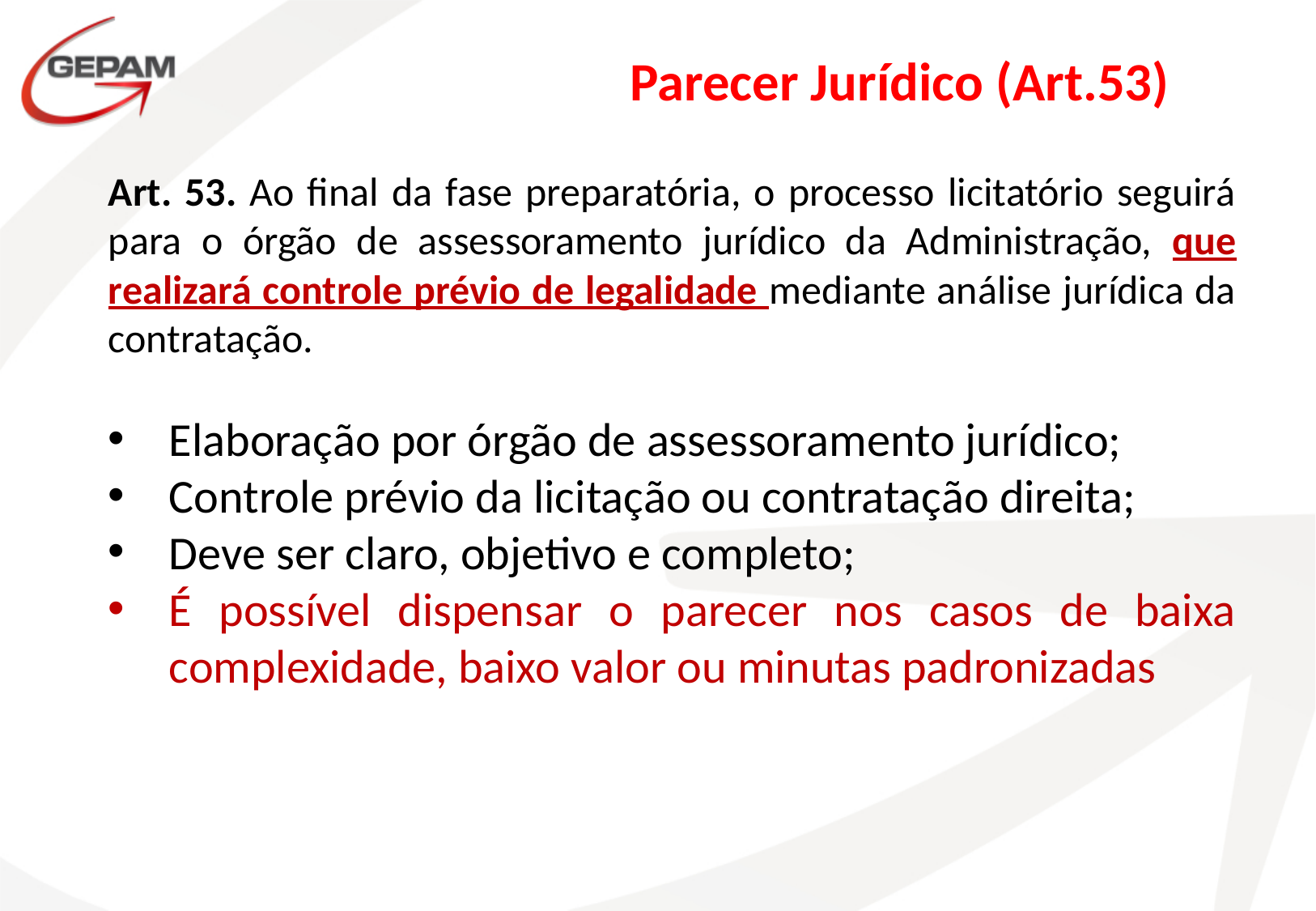

Parecer Jurídico (Art.53)
Art. 53. Ao final da fase preparatória, o processo licitatório seguirá para o órgão de assessoramento jurídico da Administração, que realizará controle prévio de legalidade mediante análise jurídica da contratação.

Elaboração por órgão de assessoramento jurídico;
Controle prévio da licitação ou contratação direita;
Deve ser claro, objetivo e completo;
É possível dispensar o parecer nos casos de baixa complexidade, baixo valor ou minutas padronizadas